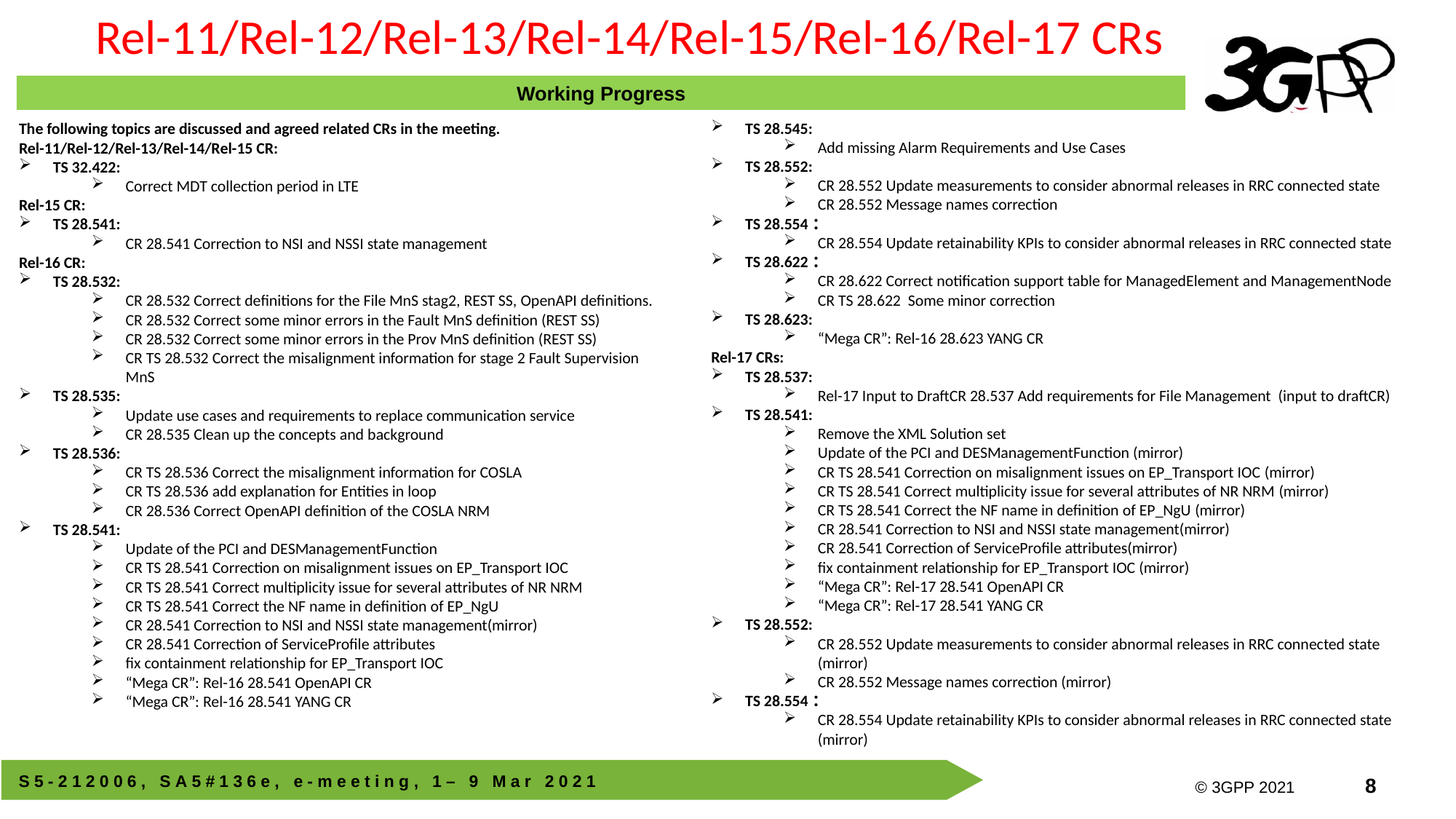

Rel-11/Rel-12/Rel-13/Rel-14/Rel-15/Rel-16/Rel-17 CRs
Working Progress
TS 28.545:
Add missing Alarm Requirements and Use Cases
TS 28.552:
CR 28.552 Update measurements to consider abnormal releases in RRC connected state
CR 28.552 Message names correction
TS 28.554：
CR 28.554 Update retainability KPIs to consider abnormal releases in RRC connected state
TS 28.622：
CR 28.622 Correct notification support table for ManagedElement and ManagementNode
CR TS 28.622  Some minor correction
TS 28.623:
“Mega CR”: Rel-16 28.623 YANG CR
Rel-17 CRs:
TS 28.537:
Rel-17 Input to DraftCR 28.537 Add requirements for File Management  (input to draftCR)
TS 28.541:
Remove the XML Solution set
Update of the PCI and DESManagementFunction (mirror)
CR TS 28.541 Correction on misalignment issues on EP_Transport IOC (mirror)
CR TS 28.541 Correct multiplicity issue for several attributes of NR NRM (mirror)
CR TS 28.541 Correct the NF name in definition of EP_NgU (mirror)
CR 28.541 Correction to NSI and NSSI state management(mirror)
CR 28.541 Correction of ServiceProfile attributes(mirror)
fix containment relationship for EP_Transport IOC (mirror)
“Mega CR”: Rel-17 28.541 OpenAPI CR
“Mega CR”: Rel-17 28.541 YANG CR
TS 28.552:
CR 28.552 Update measurements to consider abnormal releases in RRC connected state (mirror)
CR 28.552 Message names correction (mirror)
TS 28.554：
CR 28.554 Update retainability KPIs to consider abnormal releases in RRC connected state (mirror)
The following topics are discussed and agreed related CRs in the meeting.
Rel-11/Rel-12/Rel-13/Rel-14/Rel-15 CR:
TS 32.422:
Correct MDT collection period in LTE
Rel-15 CR:
TS 28.541:
CR 28.541 Correction to NSI and NSSI state management
Rel-16 CR:
TS 28.532:
CR 28.532 Correct definitions for the File MnS stag2, REST SS, OpenAPI definitions.
CR 28.532 Correct some minor errors in the Fault MnS definition (REST SS)
CR 28.532 Correct some minor errors in the Prov MnS definition (REST SS)
CR TS 28.532 Correct the misalignment information for stage 2 Fault Supervision MnS
TS 28.535:
Update use cases and requirements to replace communication service
CR 28.535 Clean up the concepts and background
TS 28.536:
CR TS 28.536 Correct the misalignment information for COSLA
CR TS 28.536 add explanation for Entities in loop
CR 28.536 Correct OpenAPI definition of the COSLA NRM
TS 28.541:
Update of the PCI and DESManagementFunction
CR TS 28.541 Correction on misalignment issues on EP_Transport IOC
CR TS 28.541 Correct multiplicity issue for several attributes of NR NRM
CR TS 28.541 Correct the NF name in definition of EP_NgU
CR 28.541 Correction to NSI and NSSI state management(mirror)
CR 28.541 Correction of ServiceProfile attributes
fix containment relationship for EP_Transport IOC
“Mega CR”: Rel-16 28.541 OpenAPI CR
“Mega CR”: Rel-16 28.541 YANG CR